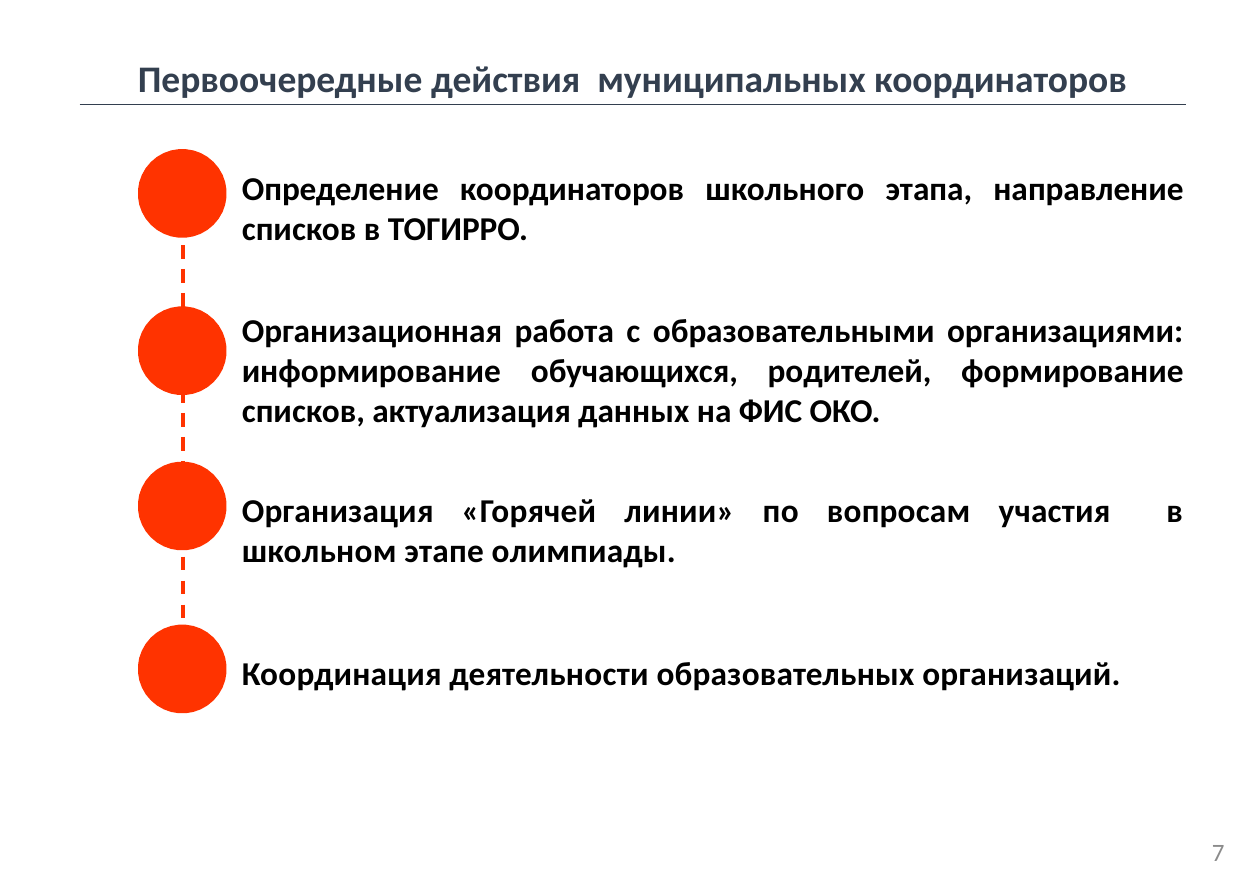

Первоочередные действия  муниципальных координаторов

Определение координаторов школьного этапа, направление списков в ТОГИРРО.

Организационная работа с образовательными организациями: информирование обучающихся, родителей, формирование списков, актуализация данных на ФИС ОКО.

Организация «Горячей линии» по вопросам участия  в школьном этапе олимпиады.

Координация деятельности образовательных организаций.
7